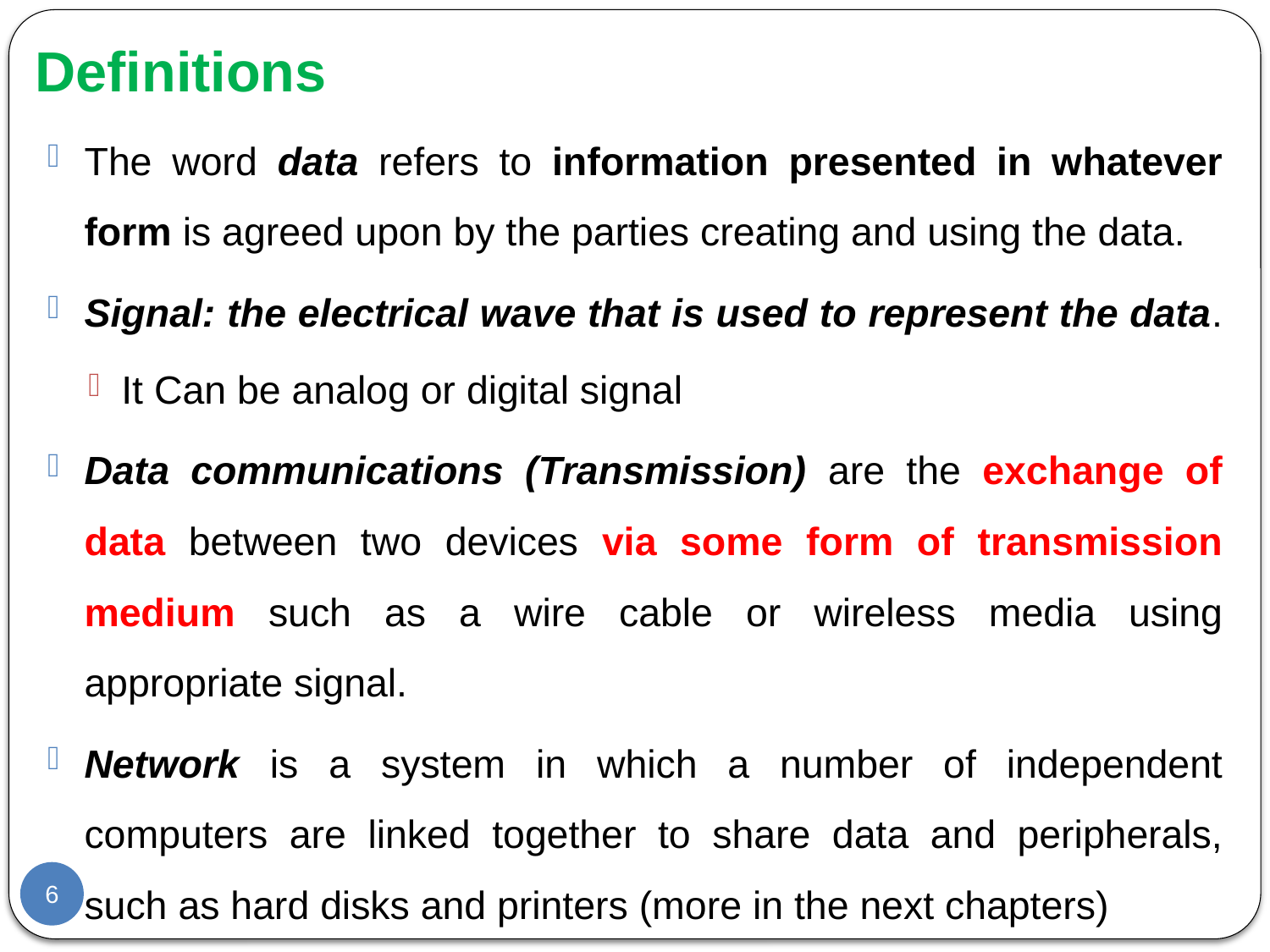

# Definitions
The word data refers to information presented in whatever form is agreed upon by the parties creating and using the data.
Signal: the electrical wave that is used to represent the data.
It Can be analog or digital signal
Data communications (Transmission) are the exchange of data between two devices via some form of transmission medium such as a wire cable or wireless media using appropriate signal.
Network is a system in which a number of independent computers are linked together to share data and peripherals, such as hard disks and printers (more in the next chapters)
6